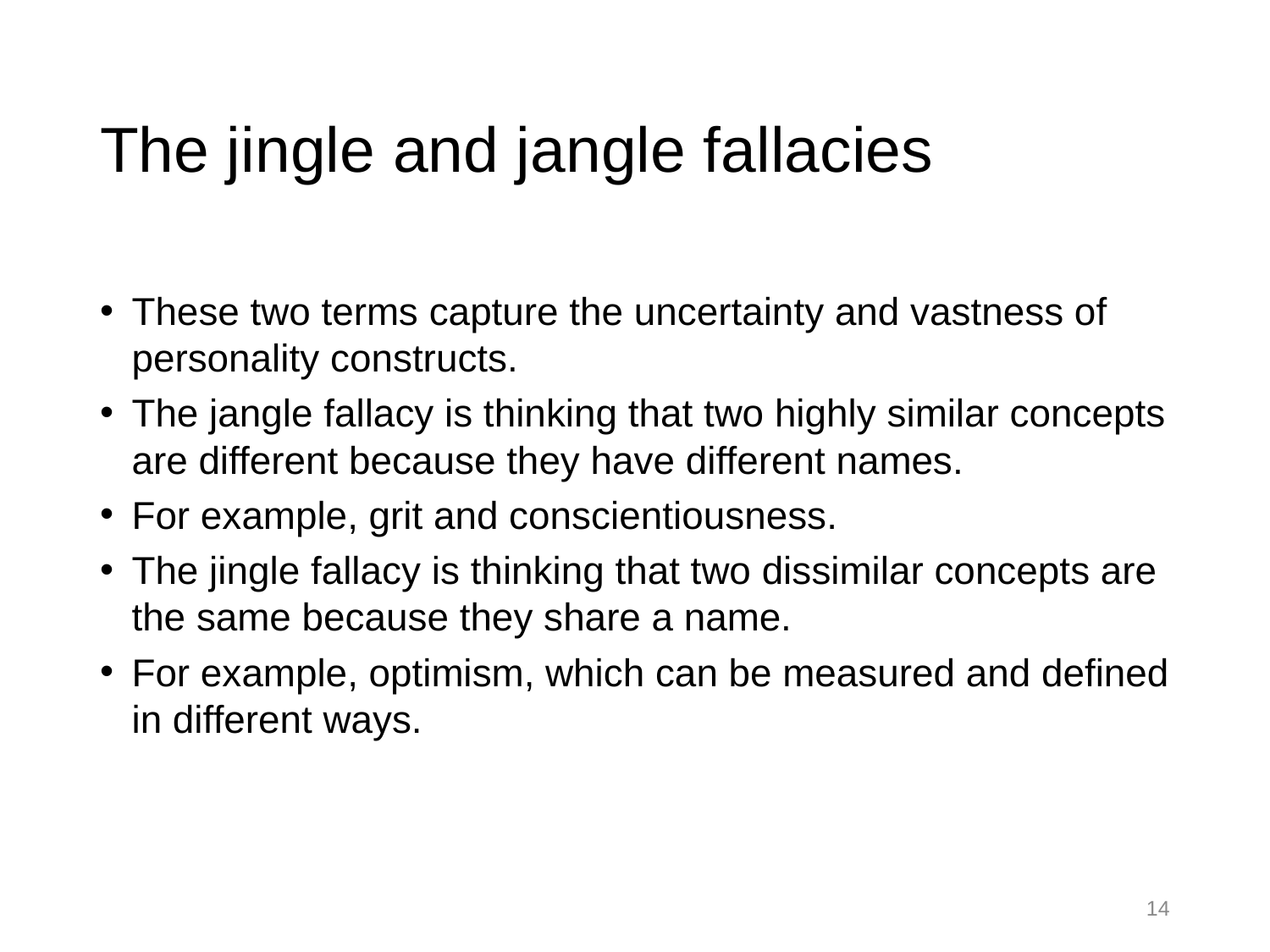

# The jingle and jangle fallacies
These two terms capture the uncertainty and vastness of personality constructs.
The jangle fallacy is thinking that two highly similar concepts are different because they have different names.
For example, grit and conscientiousness.
The jingle fallacy is thinking that two dissimilar concepts are the same because they share a name.
For example, optimism, which can be measured and defined in different ways.
14